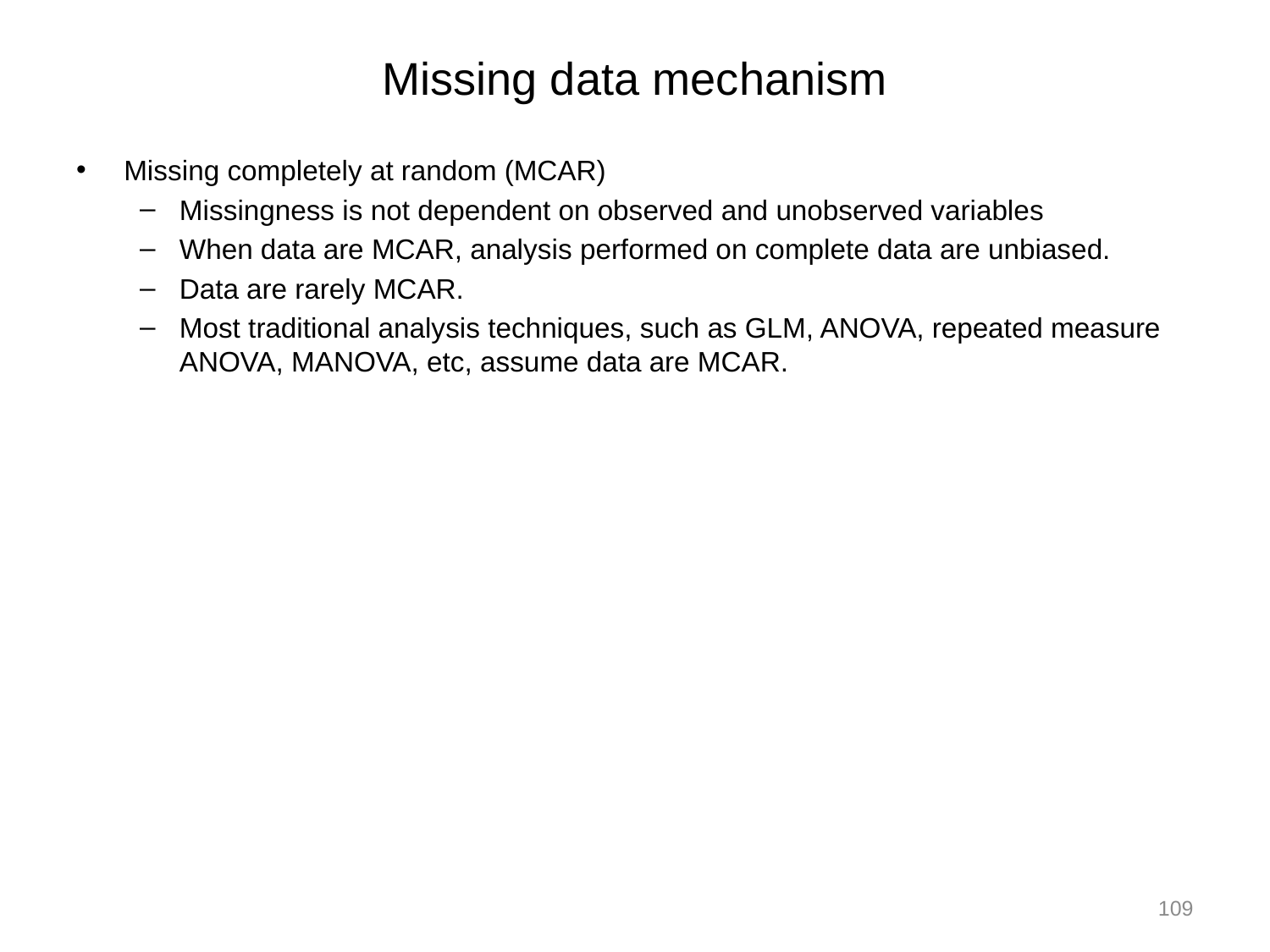

# Missing data mechanism
Missing completely at random (MCAR)
Missingness is not dependent on observed and unobserved variables
When data are MCAR, analysis performed on complete data are unbiased.
Data are rarely MCAR.
Most traditional analysis techniques, such as GLM, ANOVA, repeated measure ANOVA, MANOVA, etc, assume data are MCAR.
109